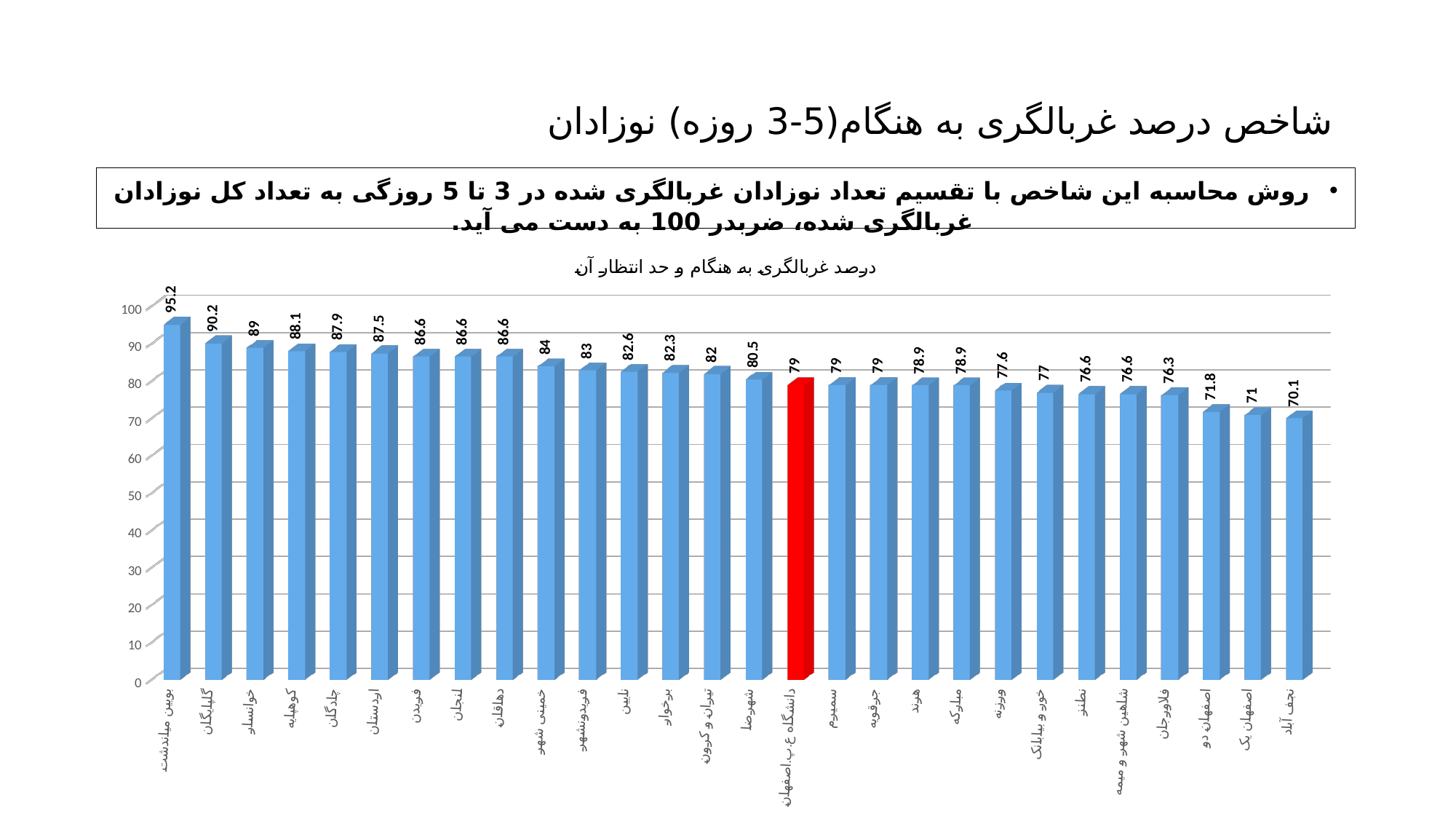

# شاخص درصد غربالگری به هنگام(5-3 روزه) نوزادان
روش محاسبه این شاخص با تقسیم تعداد نوزادان غربالگری شده در 3 تا 5 روزگی به تعداد کل نوزادان غربالگری شده، ضربدر 100 به دست می آید.

[unsupported chart]